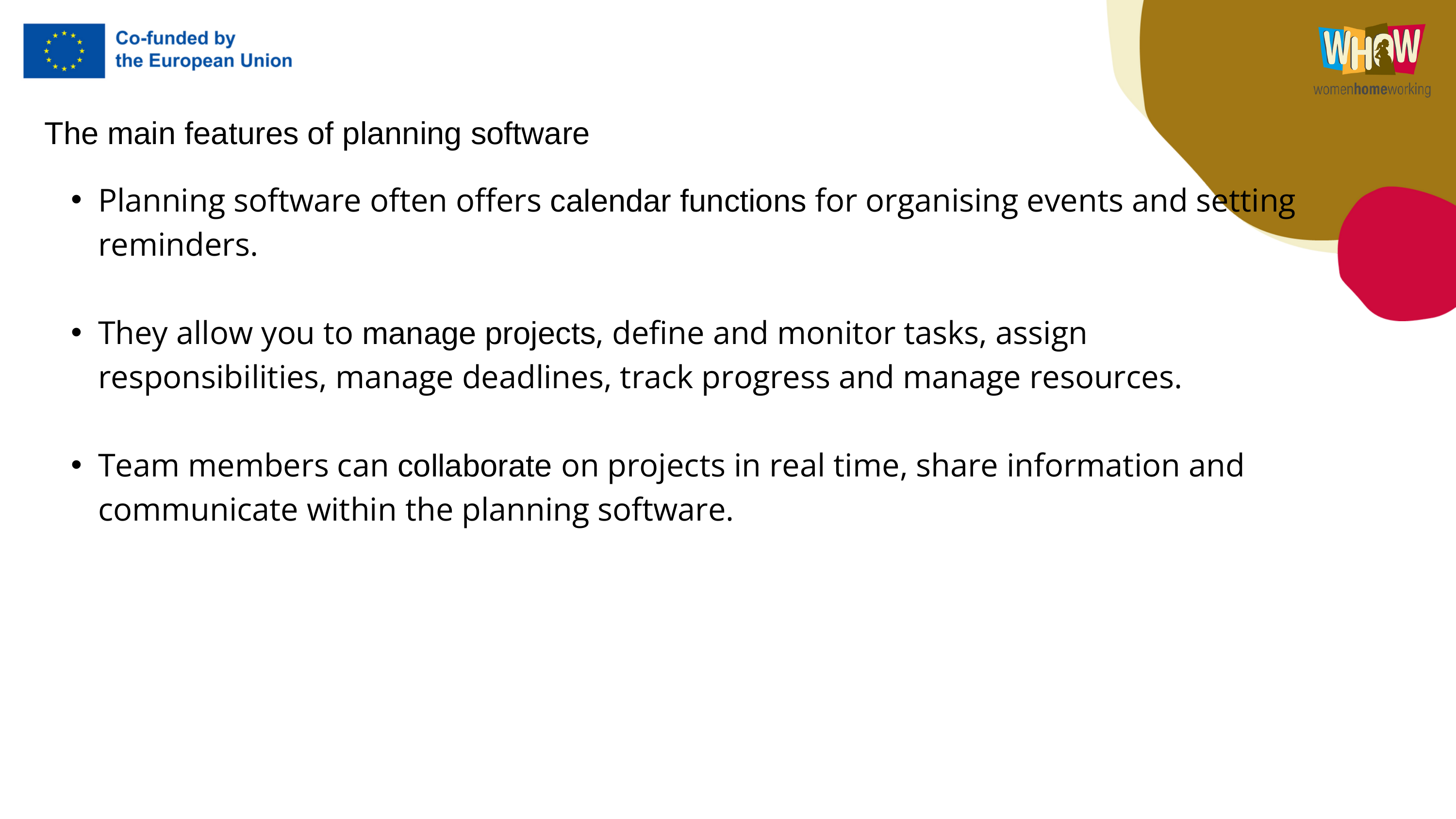

The main features of planning software
Planning software often offers calendar functions for organising events and setting reminders.

They allow you to manage projects, define and monitor tasks, assign responsibilities, manage deadlines, track progress and manage resources.

Team members can collaborate on projects in real time, share information and communicate within the planning software.